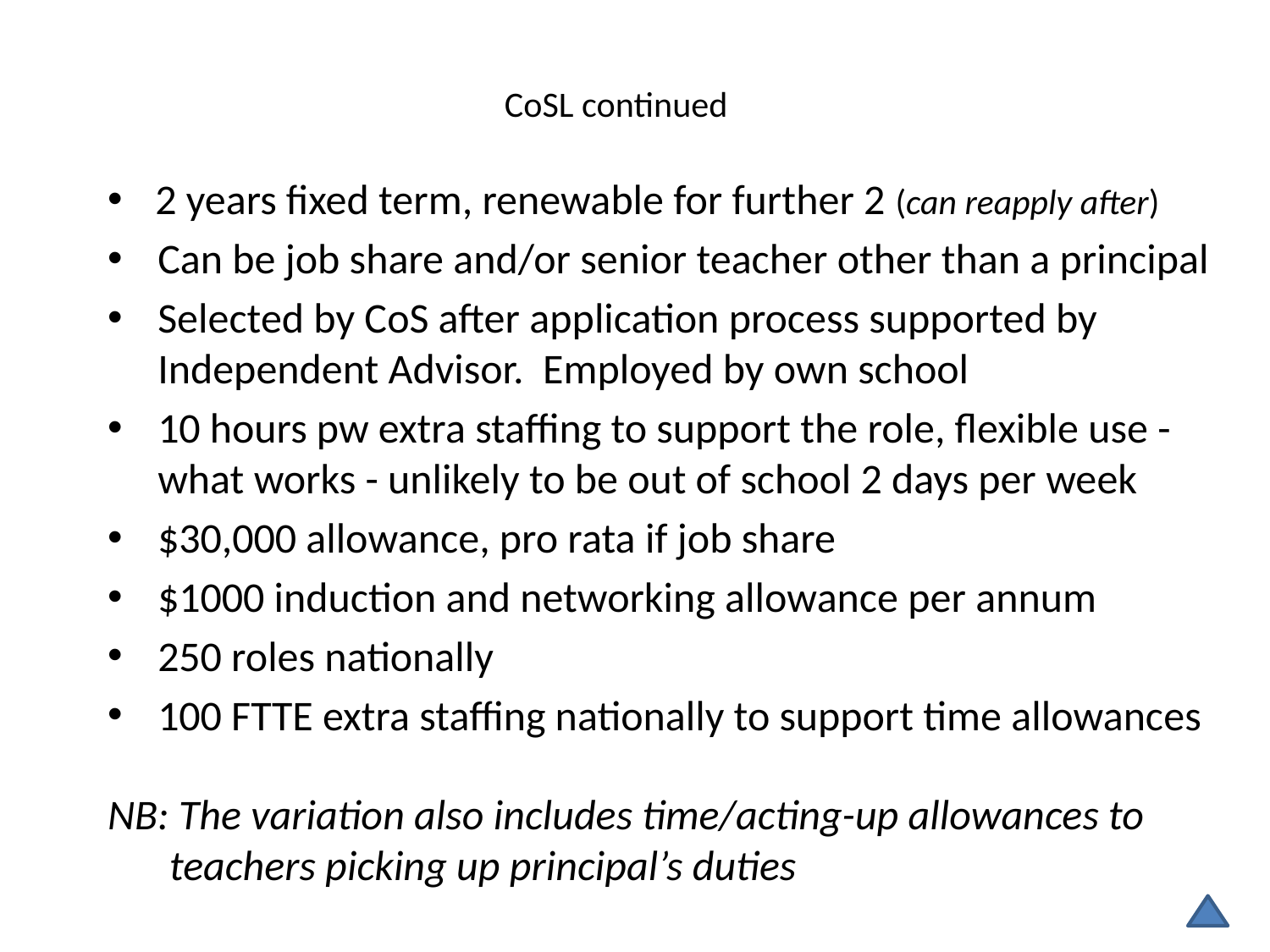

# CoSL continued
2 years fixed term, renewable for further 2 (can reapply after)
Can be job share and/or senior teacher other than a principal
Selected by CoS after application process supported by Independent Advisor.  Employed by own school
10 hours pw extra staffing to support the role, flexible use - what works - unlikely to be out of school 2 days per week
$30,000 allowance, pro rata if job share
$1000 induction and networking allowance per annum
250 roles nationally
100 FTTE extra staffing nationally to support time allowances

NB: The variation also includes time/acting-up allowances to teachers picking up principal’s duties